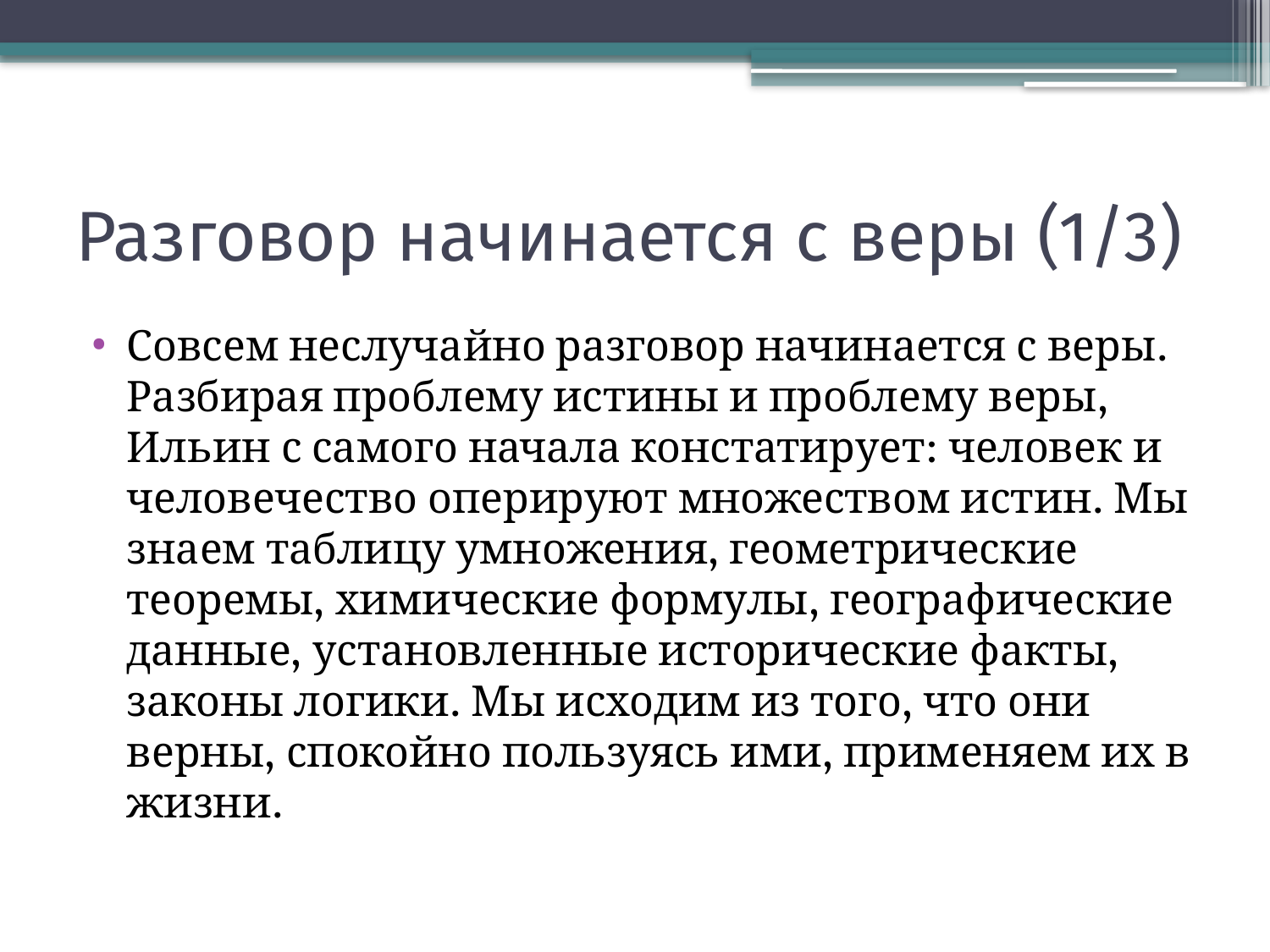

# Разговор начинается с веры (1/3)
Совсем неслучайно разговор начинается с веры. Разбирая проблему истины и проблему веры, Ильин с самого начала констатирует: человек и человечество оперируют множеством истин. Мы знаем таблицу умножения, геометрические теоремы, химические формулы, географические данные, установленные исторические факты, законы логики. Мы исходим из того, что они верны, спокойно пользуясь ими, применяем их в жизни.